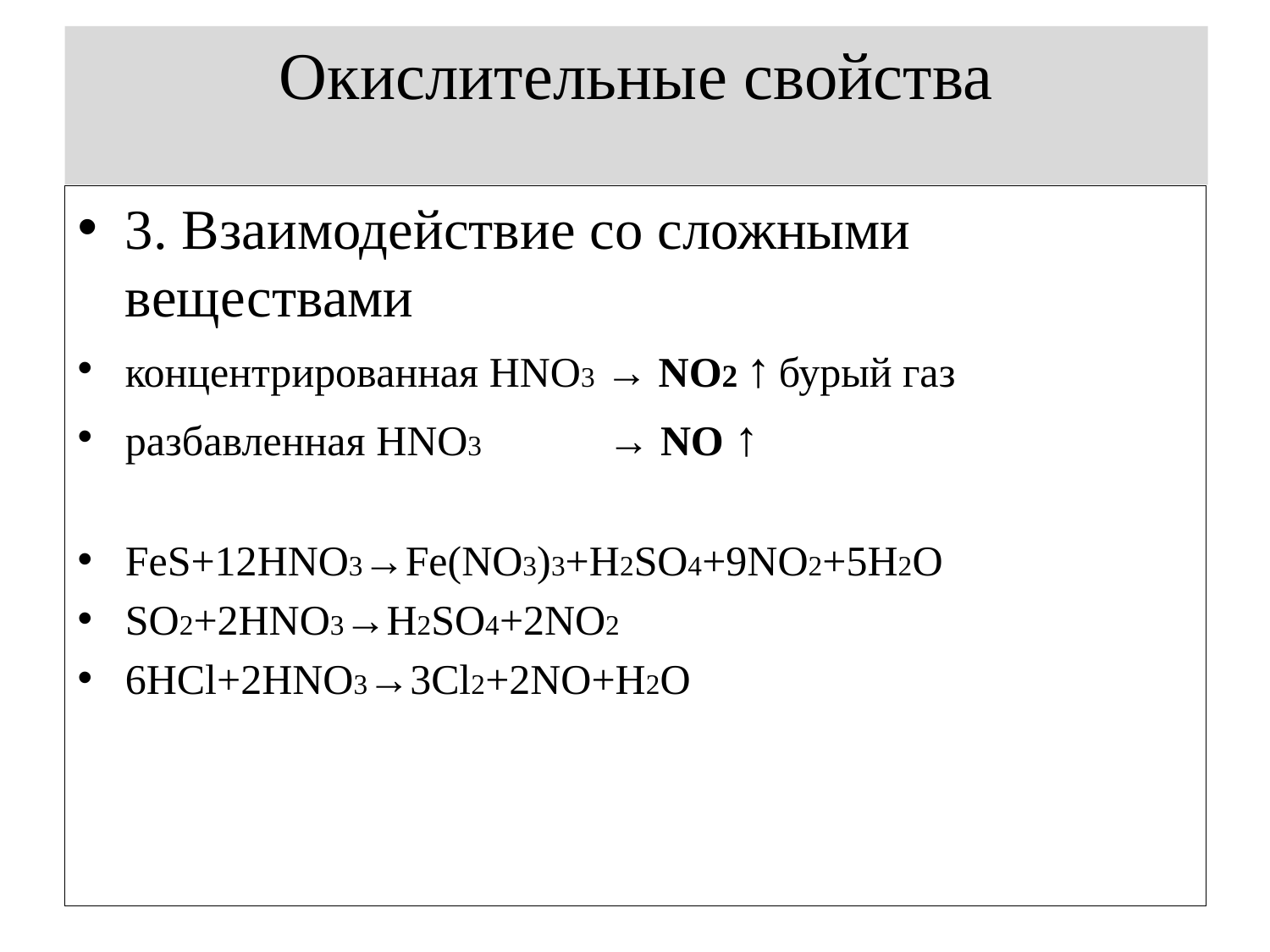

# Окислительные свойства
3. Взаимодействие со сложными веществами
концентрированная HNO3 → NO2 ↑ бурый газ
разбавленная HNO3                  → NO ↑

FeS+12HNO3→Fe(NO3)3+H2SO4+9NO2+5H2O
SO2+2HNO3→H2SO4+2NO2
6HCl+2HNO3→3Cl2+2NO+H2O